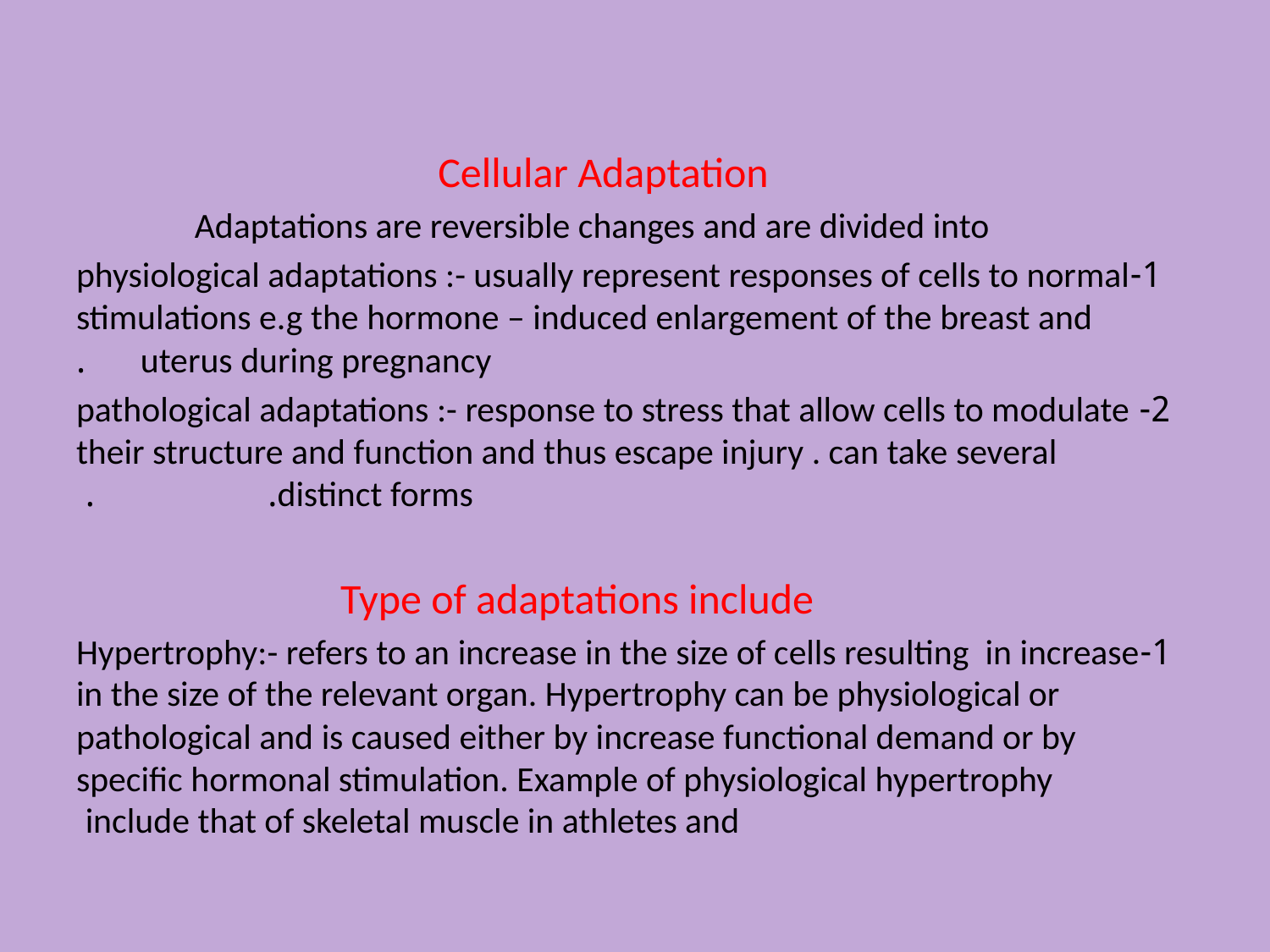

#
Cellular Adaptation
Adaptations are reversible changes and are divided into
 1-physiological adaptations :- usually represent responses of cells to normal stimulations e.g the hormone – induced enlargement of the breast and uterus during pregnancy      .
2- pathological adaptations :- response to stress that allow cells to modulate their structure and function and thus escape injury . can take several distinct forms.                   .

Type of adaptations include
1-Hypertrophy:- refers to an increase in the size of cells resulting  in increase in the size of the relevant organ. Hypertrophy can be physiological or pathological and is caused either by increase functional demand or by specific hormonal stimulation. Example of physiological hypertrophy include that of skeletal muscle in athletes and